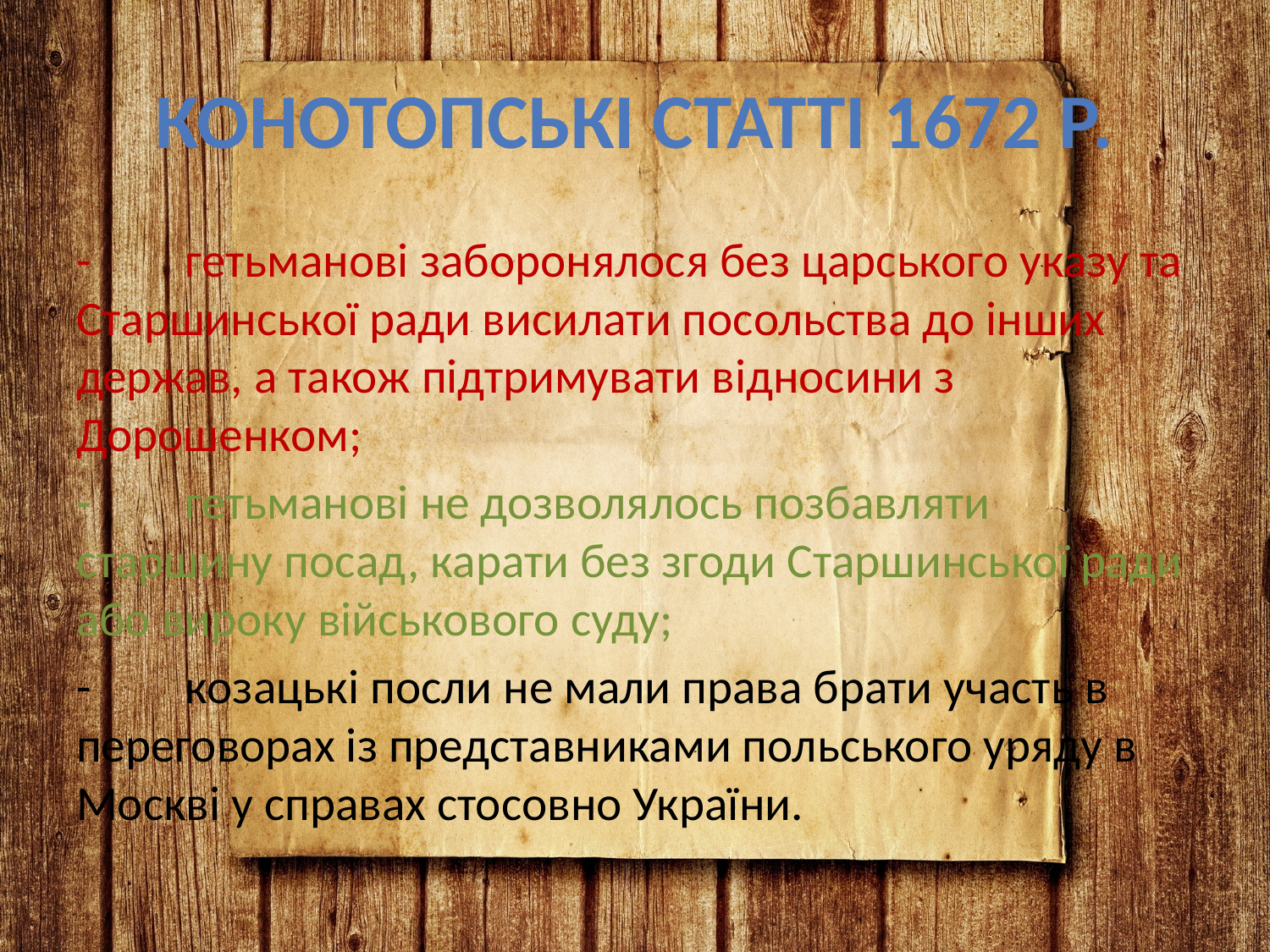

# Конотопські статті 1672 р.
-	гетьманові заборонялося без царського указу та Старшинської ради висилати посольства до інших держав, а також підтримувати відносини з Дорошенком;
-	гетьманові не дозволялось позбавляти старшину посад, карати без згоди Старшинської ради або вироку військового суду;
-	козацькі посли не мали права брати участь в переговорах із представниками польського уряду в Москві у справах стосовно України.